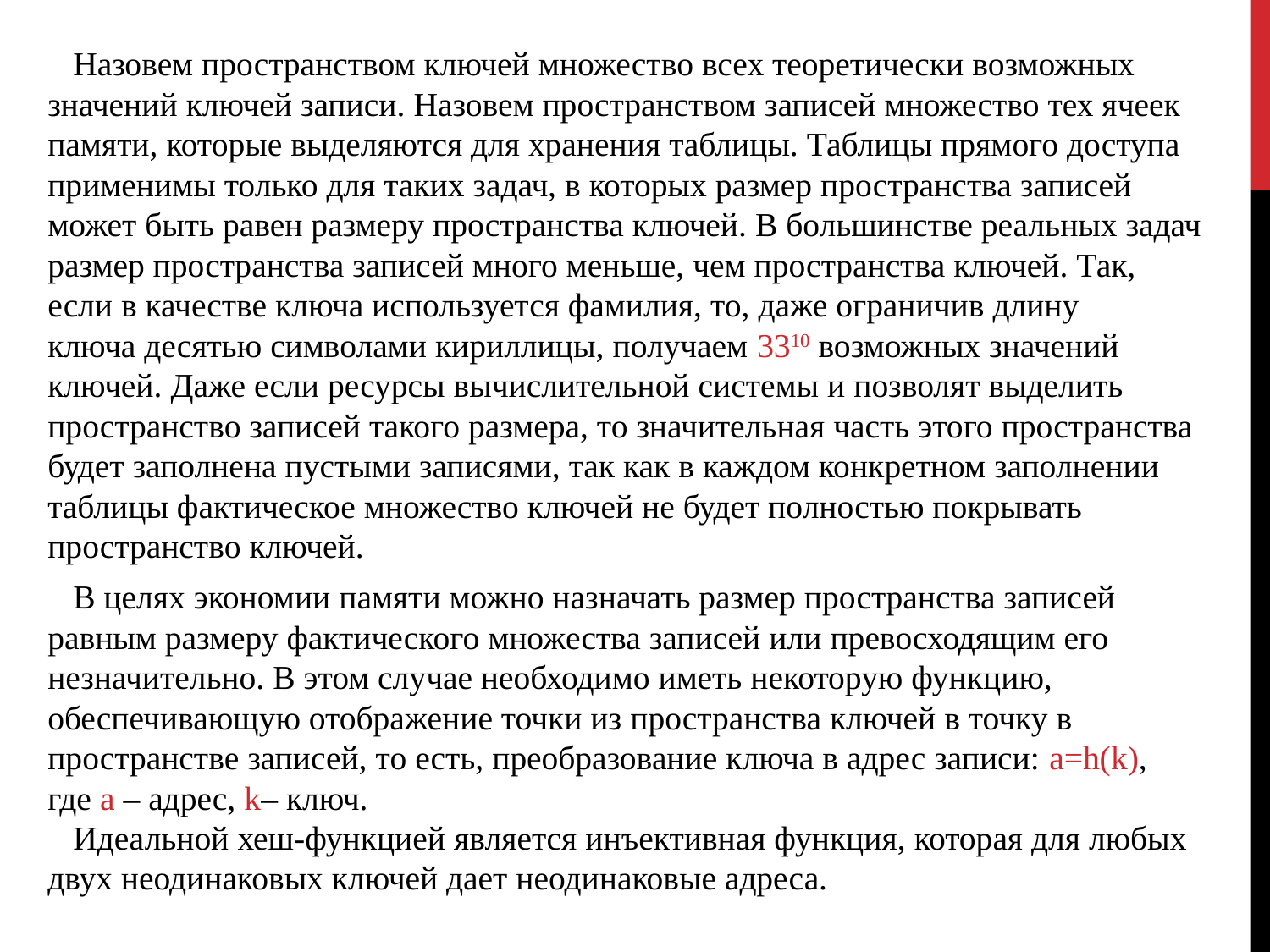

Назовем пространством ключей множество всех теоретически возможных значений ключей записи. Назовем пространством записей множество тех ячеек памяти, которые выделяются для хранения таблицы. Таблицы прямого доступа применимы только для таких задач, в которых размер пространства записей может быть равен размеру пространства ключей. В большинстве реальных задач размер пространства записей много меньше, чем пространства ключей. Так, если в качестве ключа используется фамилия, то, даже ограничив длину ключа десятью символами кириллицы, получаем 3310 возможных значений ключей. Даже если ресурсы вычислительной системы и позволят выделить пространство записей такого размера, то значительная часть этого пространства будет заполнена пустыми записями, так как в каждом конкретном заполнении таблицы фактическое множество ключей не будет полностью покрывать пространство ключей.
   В целях экономии памяти можно назначать размер пространства записей равным размеру фактического множества записей или превосходящим его незначительно. В этом случае необходимо иметь некоторую функцию, обеспечивающую отображение точки из пространства ключей в точку в пространстве записей, то есть, преобразование ключа в адрес записи: a=h(k), где a – адрес, k– ключ.
   Идеальной хеш-функцией является инъективная функция, которая для любых двух неодинаковых ключей дает неодинаковые адреса.